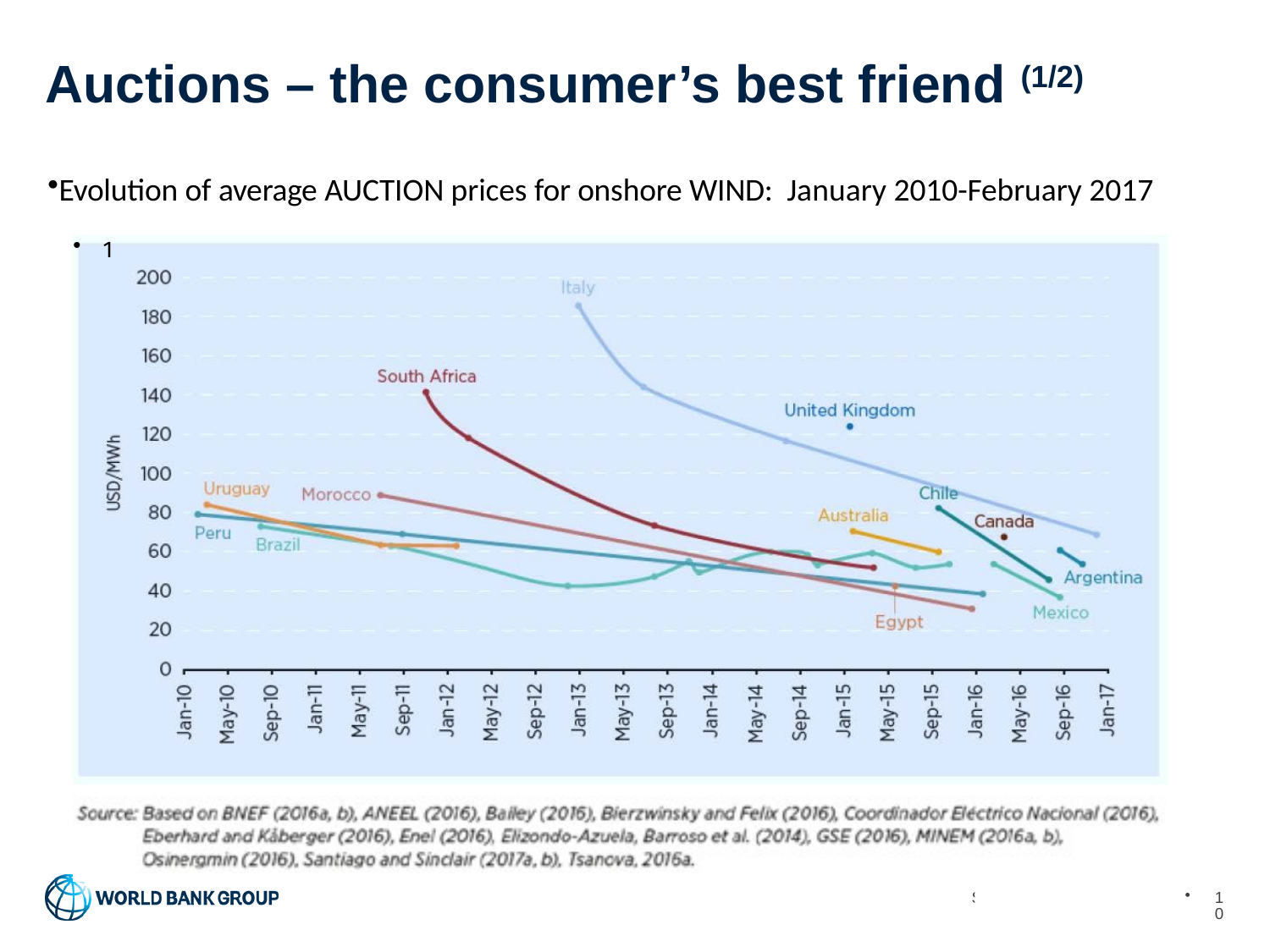

# Auctions – the consumer’s best friend (1/2)
Evolution of average AUCTION prices for onshore WIND:  January 2010-February 2017
1

10
10